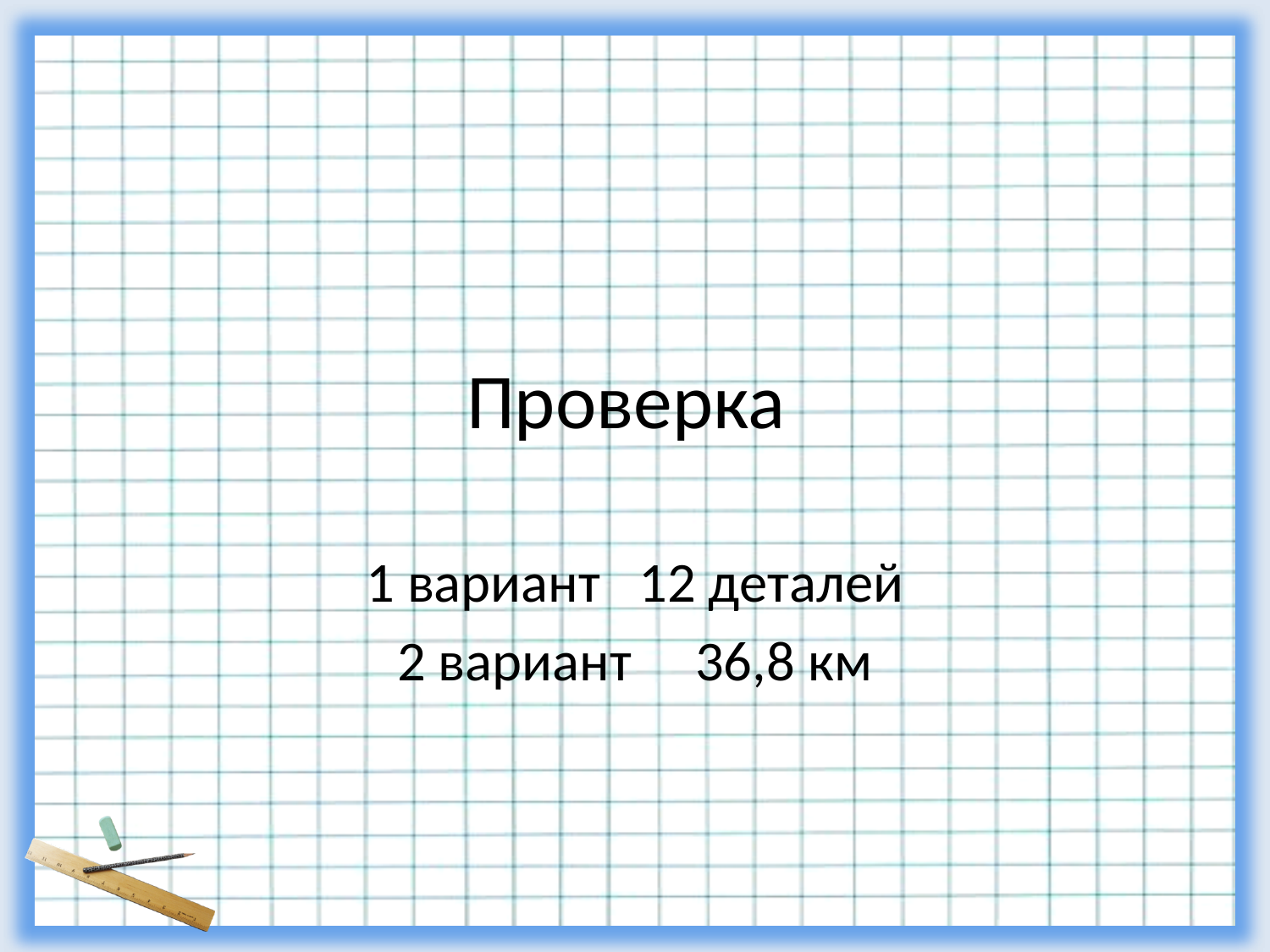

# Проверка
1 вариант   12 деталей
2 вариант     36,8 км